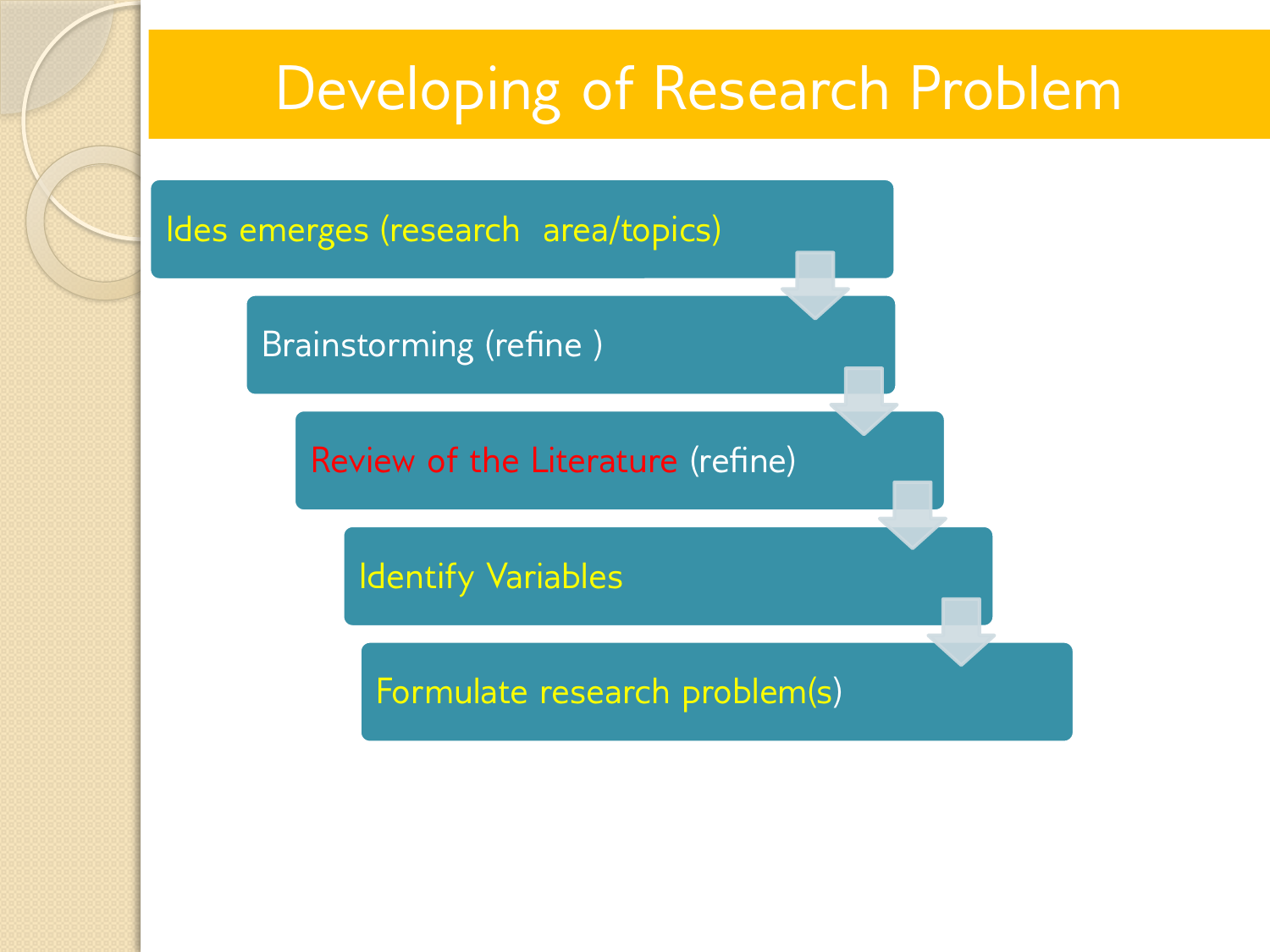

Developing of Research Problem
Ides emerges (research  area/topics)
Brainstorming (refine )
Review of the Literature (refine)
Identify Variables
Formulate research problem(s)